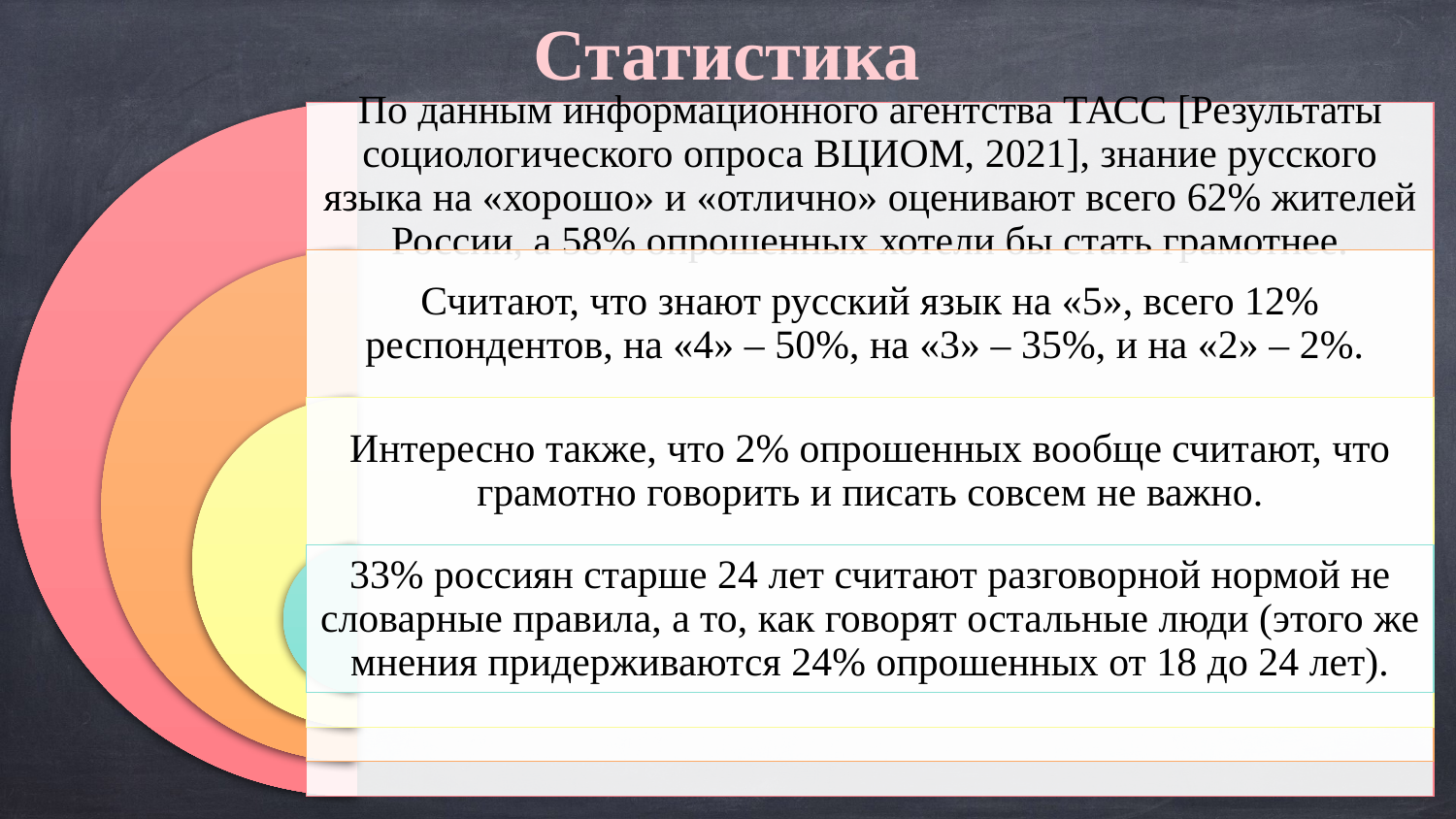

Статистика
По данным информационного агентства ТАСС [Результаты социологического опроса ВЦИОМ, 2021], знание русского языка на «хорошо» и «отлично» оценивают всего 62% жителей России, а 58% опрошенных хотели бы стать грамотнее.
Считают, что знают русский язык на «5», всего 12% респондентов, на «4» – 50%, на «3» – 35%, и на «2» – 2%.
Интересно также, что 2% опрошенных вообще считают, что грамотно говорить и писать совсем не важно.
33% россиян старше 24 лет считают разговорной нормой не словарные правила, а то, как говорят остальные люди (этого же мнения придерживаются 24% опрошенных от 18 до 24 лет).